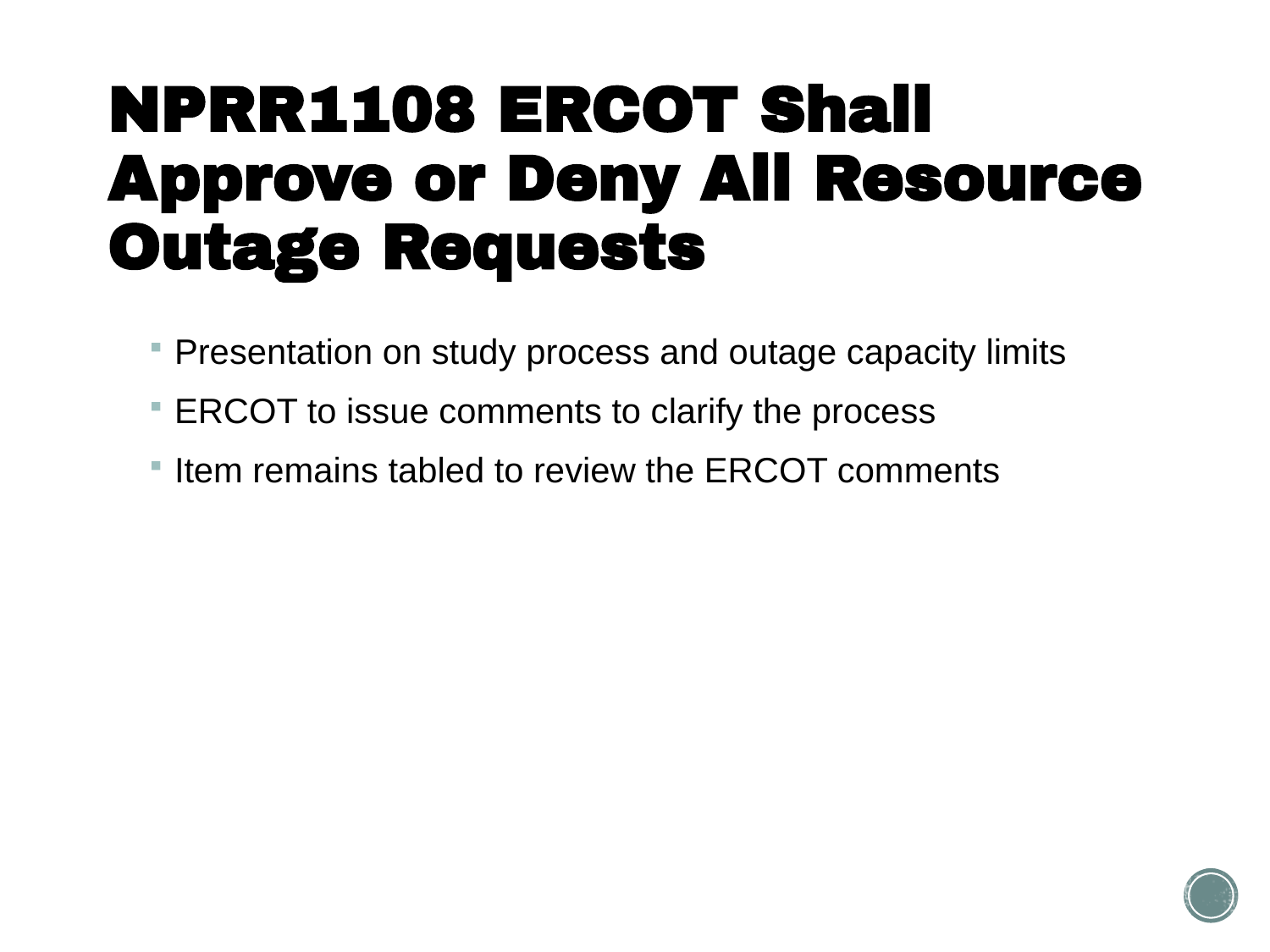

# NPRR1108 ERCOT Shall Approve or Deny All Resource Outage Requests
Presentation on study process and outage capacity limits
ERCOT to issue comments to clarify the process
Item remains tabled to review the ERCOT comments